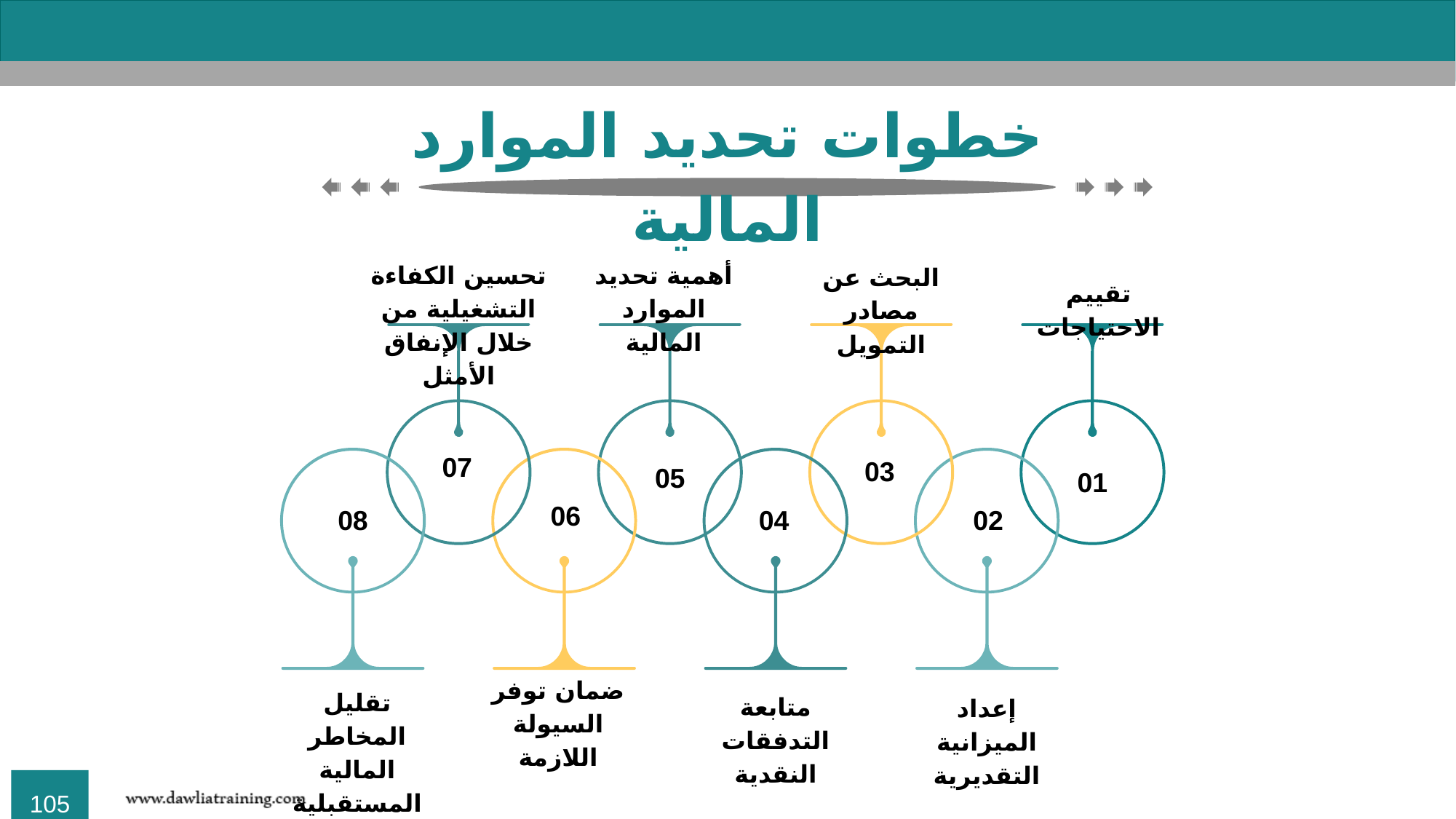

خطوات تحديد الموارد المالية

أهمية تحديد الموارد المالية

05
تحسين الكفاءة التشغيلية من خلال الإنفاق الأمثل

07
البحث عن مصادر التمويل

03
تقييم الاحتياجات

01

08
تقليل المخاطر المالية المستقبلية

06
ضمان توفر السيولة اللازمة

04
متابعة التدفقات النقدية

02
إعداد الميزانية التقديرية